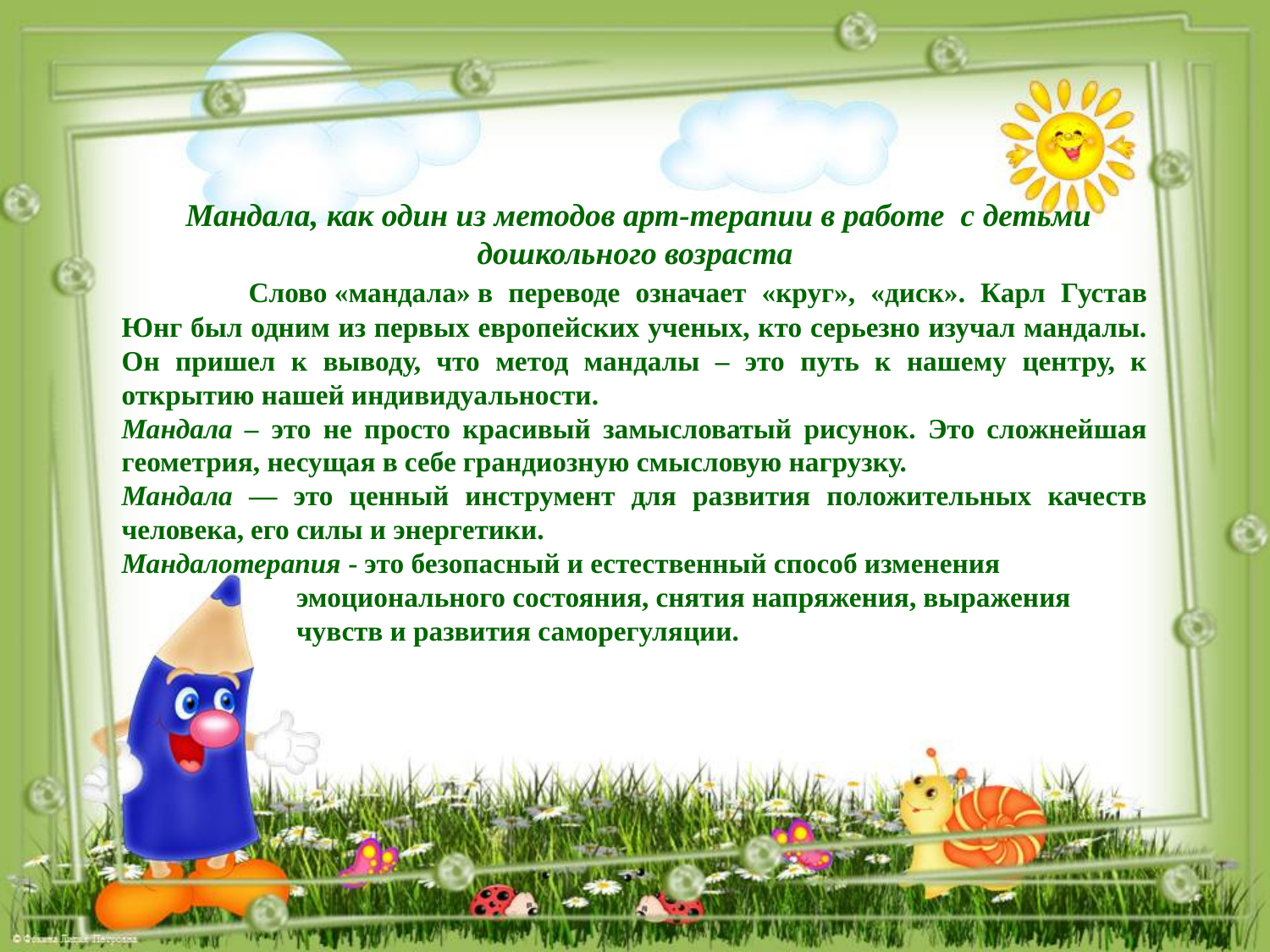

Мандала, как один из методов арт-терапии в работе  с детьми дошкольного возраста
	Слово «мандала» в переводе означает «круг», «диск». Карл Густав Юнг был одним из первых европейских ученых, кто серьезно изучал мандалы. Он пришел к выводу, что метод мандалы – это путь к нашему центру, к открытию нашей индивидуальности.
Мандала – это не просто красивый замысловатый рисунок. Это сложнейшая геометрия, несущая в себе грандиозную смысловую нагрузку.
Мандала — это ценный инструмент для развития положительных качеств человека, его силы и энергетики.
Мандалотерапия - это безопасный и естественный способ изменения
                         эмоционального состояния, снятия напряжения, выражения
                         чувств и развития саморегуляции.